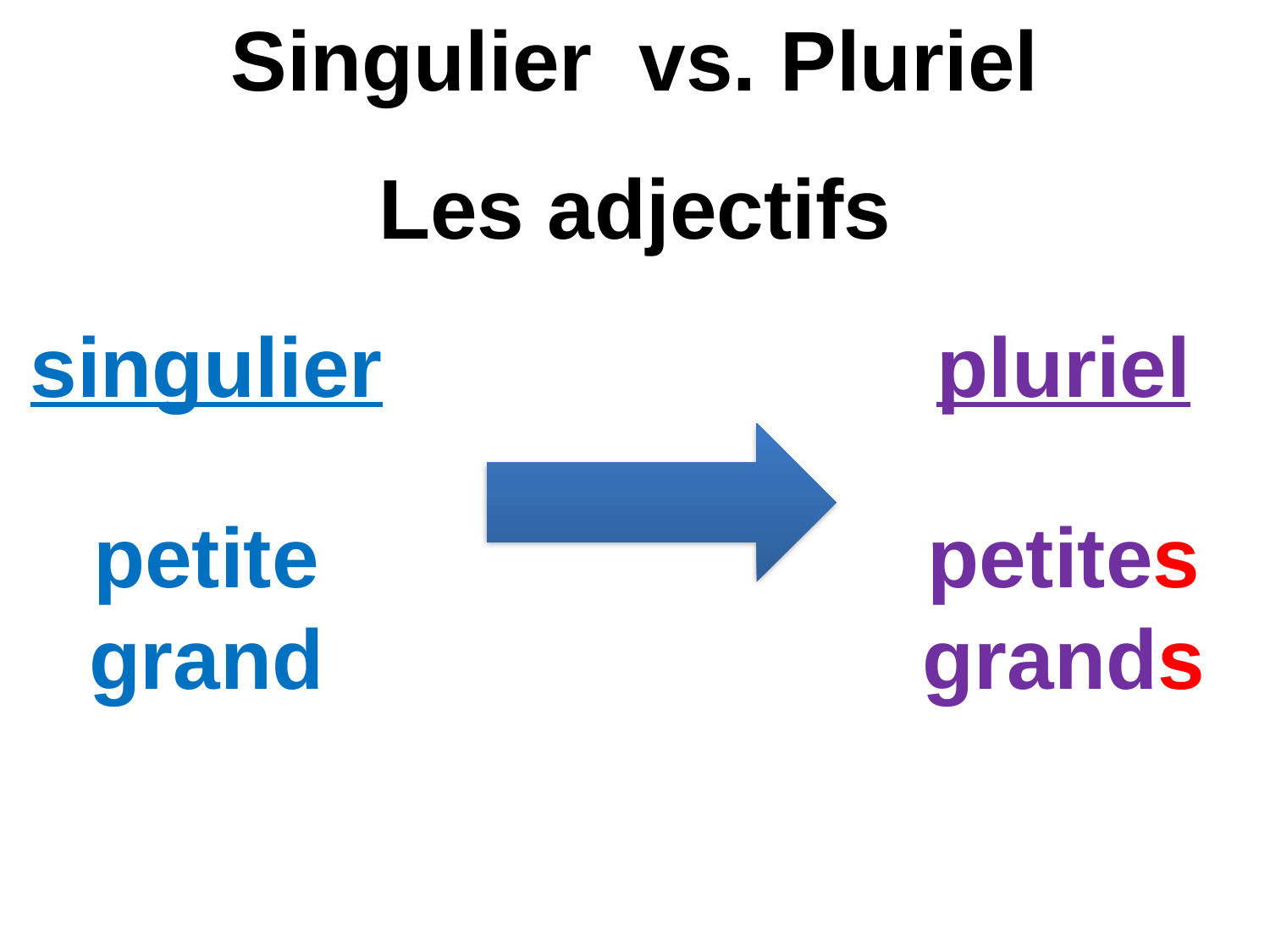

Singulier  vs. Pluriel
Les adjectifs
singulier
pluriel

petite
grand
petites
grands